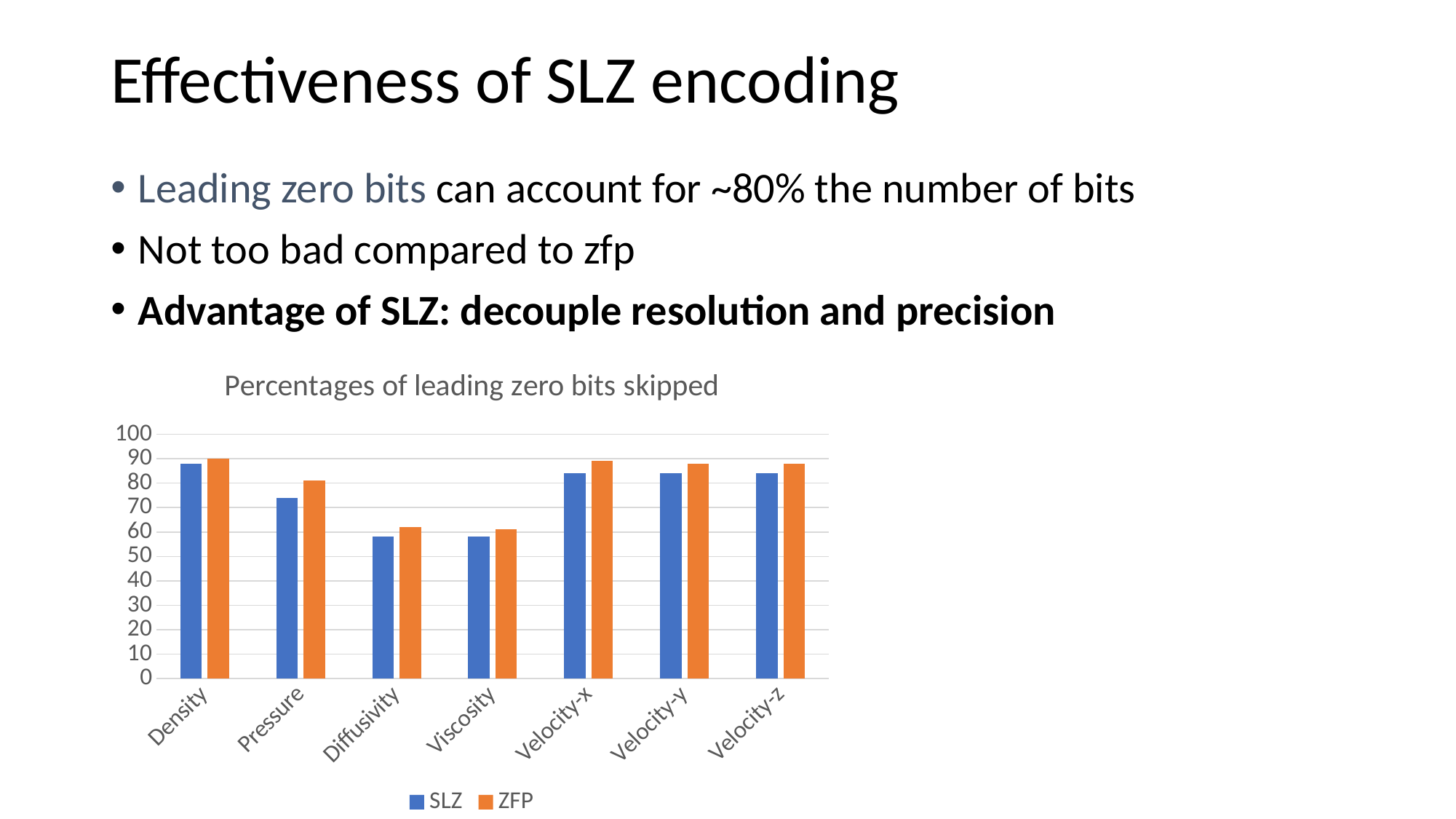

# Effectiveness of SLZ encoding
Leading zero bits can account for ~80% the number of bits
Not too bad compared to zfp
Advantage of SLZ: decouple resolution and precision

### Chart: Percentages of leading zero bits skipped

| Category | SLZ | ZFP |
|---|---|---|
| Density | 88.0 | 90.0 |
| Pressure | 74.0 | 81.0 |
| Diffusivity | 58.0 | 62.0 |
| Viscosity | 58.0 | 61.0 |
| Velocity-x | 84.0 | 89.0 |
| Velocity-y | 84.0 | 88.0 |
| Velocity-z | 84.0 | 88.0 |